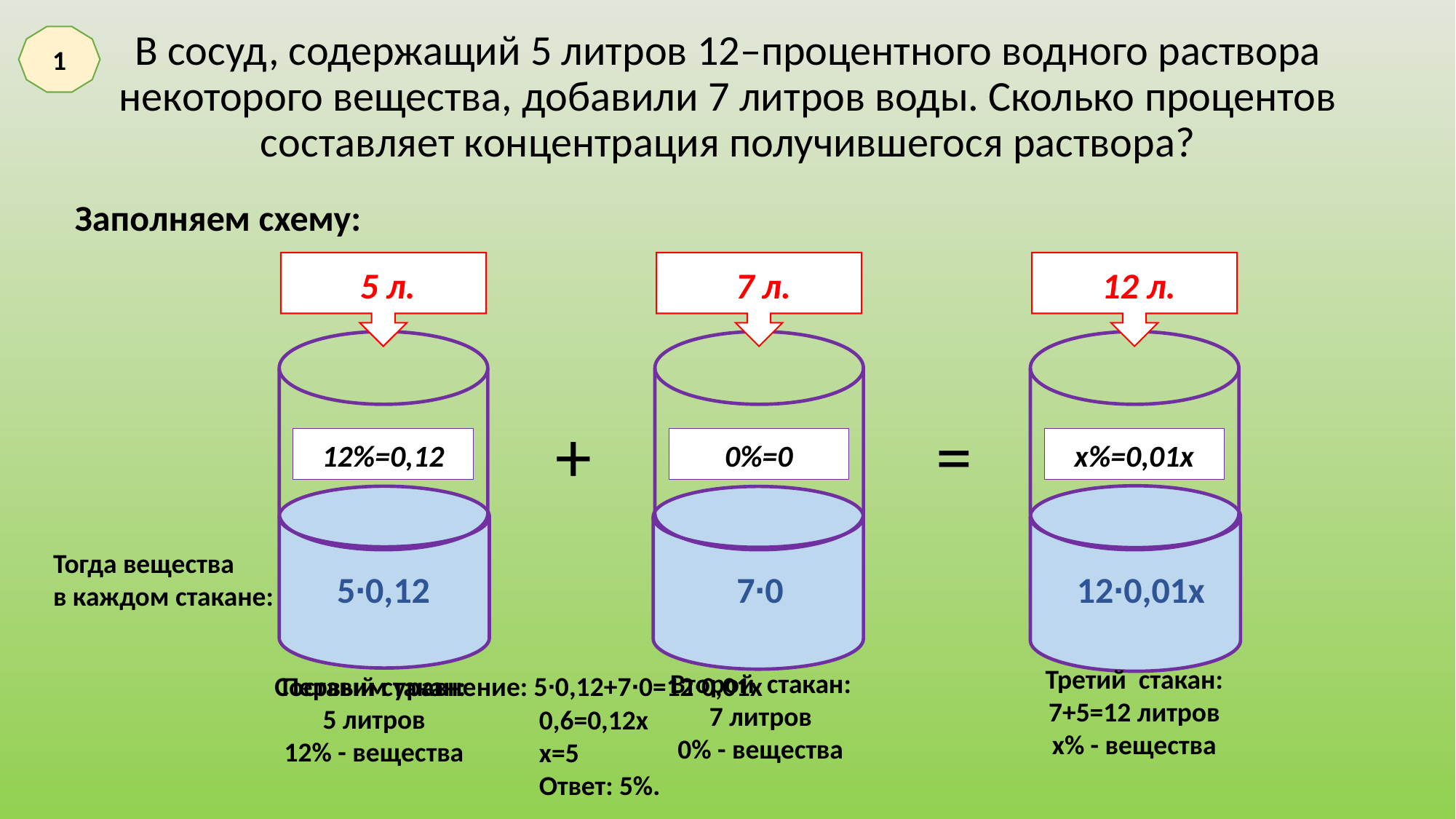

1
# В сосуд, со­дер­жа­щий 5 лит­ров 12–про­цент­но­го вод­но­го рас­тво­ра не­ко­то­ро­го ве­ще­ства, до­ба­ви­ли 7 лит­ров воды. Сколь­ко про­цен­тов со­став­ля­ет кон­цен­тра­ция по­лу­чив­ше­го­ся рас­тво­ра?
Заполняем схему:
55 л.
57 л.
512 л.

=
+
12%=0,12
0%=0
х%=0,01х

Тогда вещества
в каждом стакане:
7∙0
12∙0,01х
5∙0,12
Третий  стакан:
7+5=12 литров
х% - вещества
Второй  стакан:
7 литров
0% - вещества
Первый стакан:
5 литров
12% - вещества
Составим уравнение: 5∙0,12+7∙0=12∙0,01х
0,6=0,12х
х=5
Ответ: 5%.